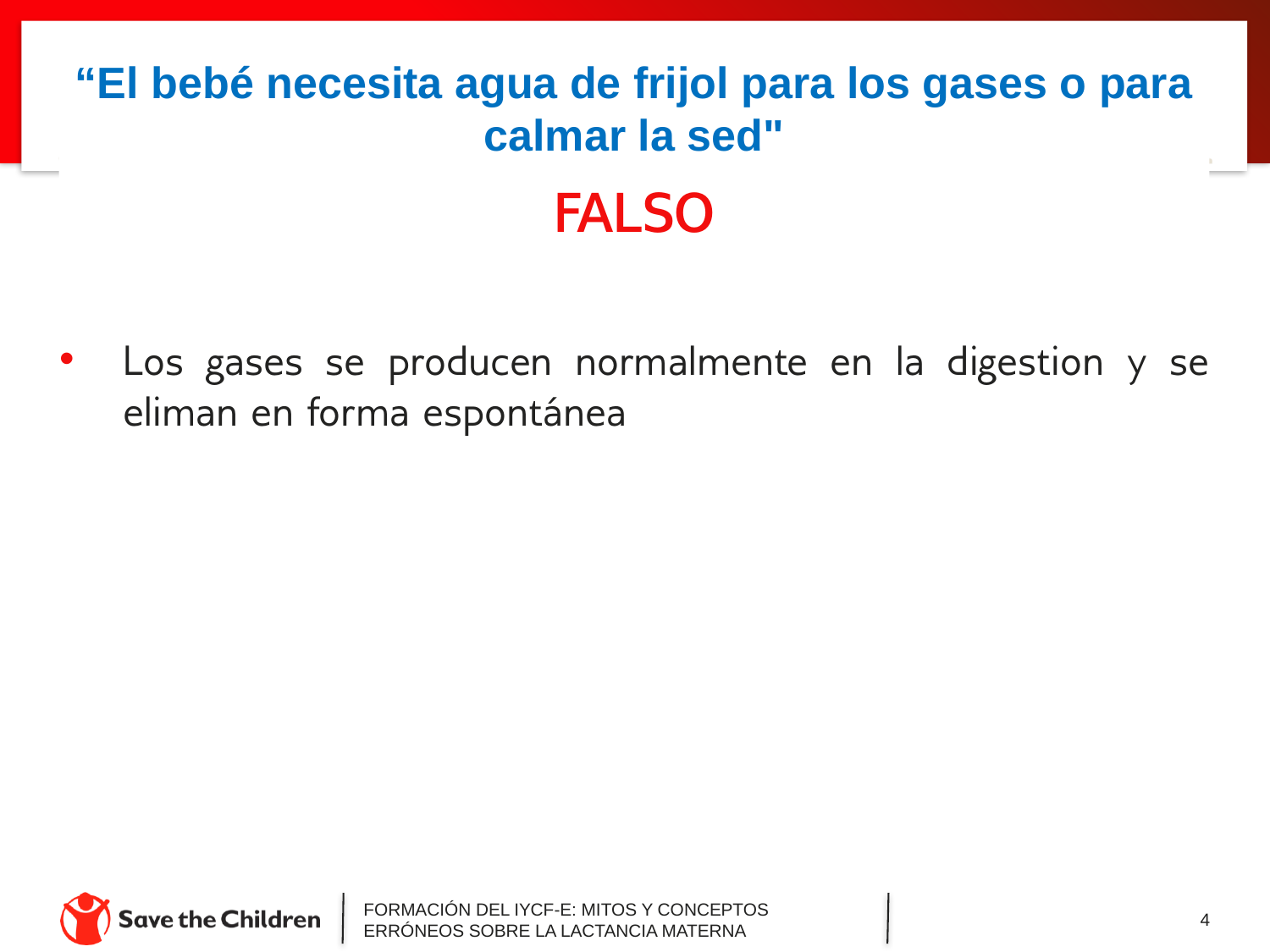

# “El bebé necesita agua de frijol para los gases o para calmar la sed"
FALSO

Los gases se producen normalmente en la digestion y se eliman en forma espontánea
FORMACIÓN DEL IYCF-E: MITOS Y CONCEPTOS ERRÓNEOS SOBRE LA LACTANCIA MATERNA
4